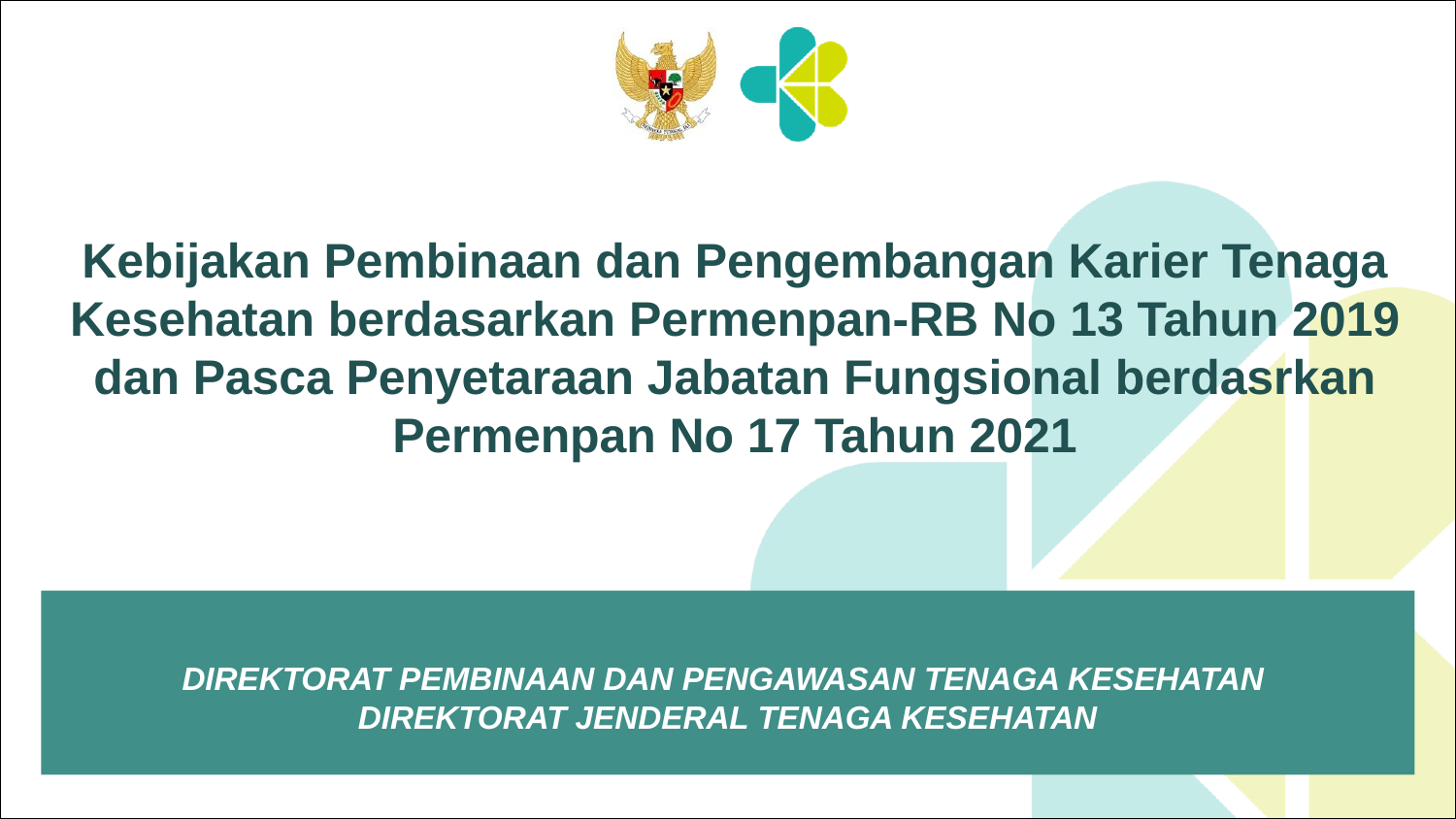

# Kebijakan Pembinaan dan Pengembangan Karier Tenaga Kesehatan berdasarkan Permenpan-RB No 13 Tahun 2019 dan Pasca Penyetaraan Jabatan Fungsional berdasrkan Permenpan No 17 Tahun 2021

DIREKTORAT PEMBINAAN DAN PENGAWASAN TENAGA KESEHATAN
DIREKTORAT JENDERAL TENAGA KESEHATAN